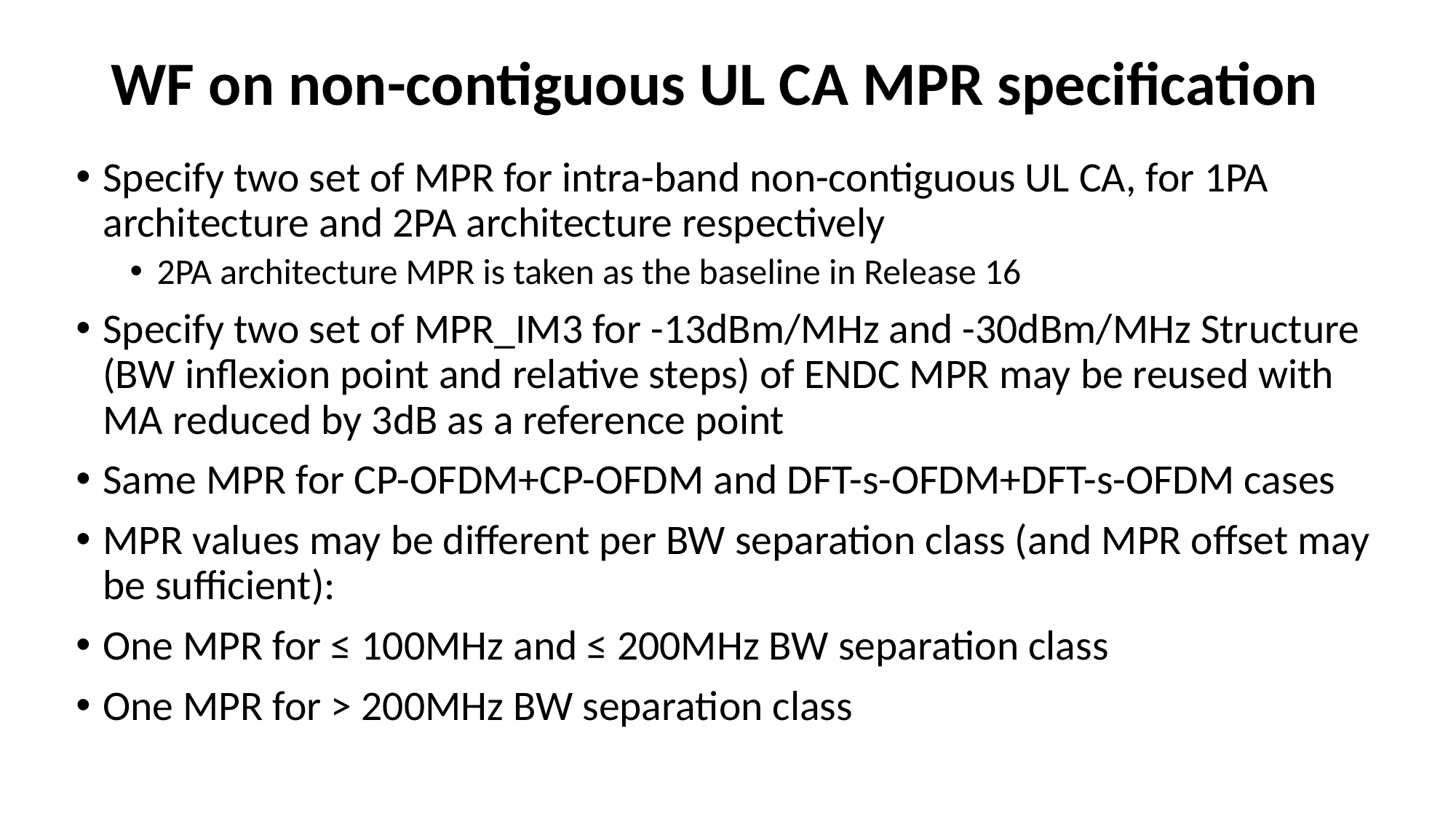

# WF on non-contiguous UL CA MPR specification
Specify two set of MPR for intra-band non-contiguous UL CA, for 1PA architecture and 2PA architecture respectively
2PA architecture MPR is taken as the baseline in Release 16
Specify two set of MPR_IM3 for -13dBm/MHz and -30dBm/MHz Structure (BW inflexion point and relative steps) of ENDC MPR may be reused with MA reduced by 3dB as a reference point
Same MPR for CP-OFDM+CP-OFDM and DFT-s-OFDM+DFT-s-OFDM cases
MPR values may be different per BW separation class (and MPR offset may be sufficient):
One MPR for ≤ 100MHz and ≤ 200MHz BW separation class
One MPR for > 200MHz BW separation class